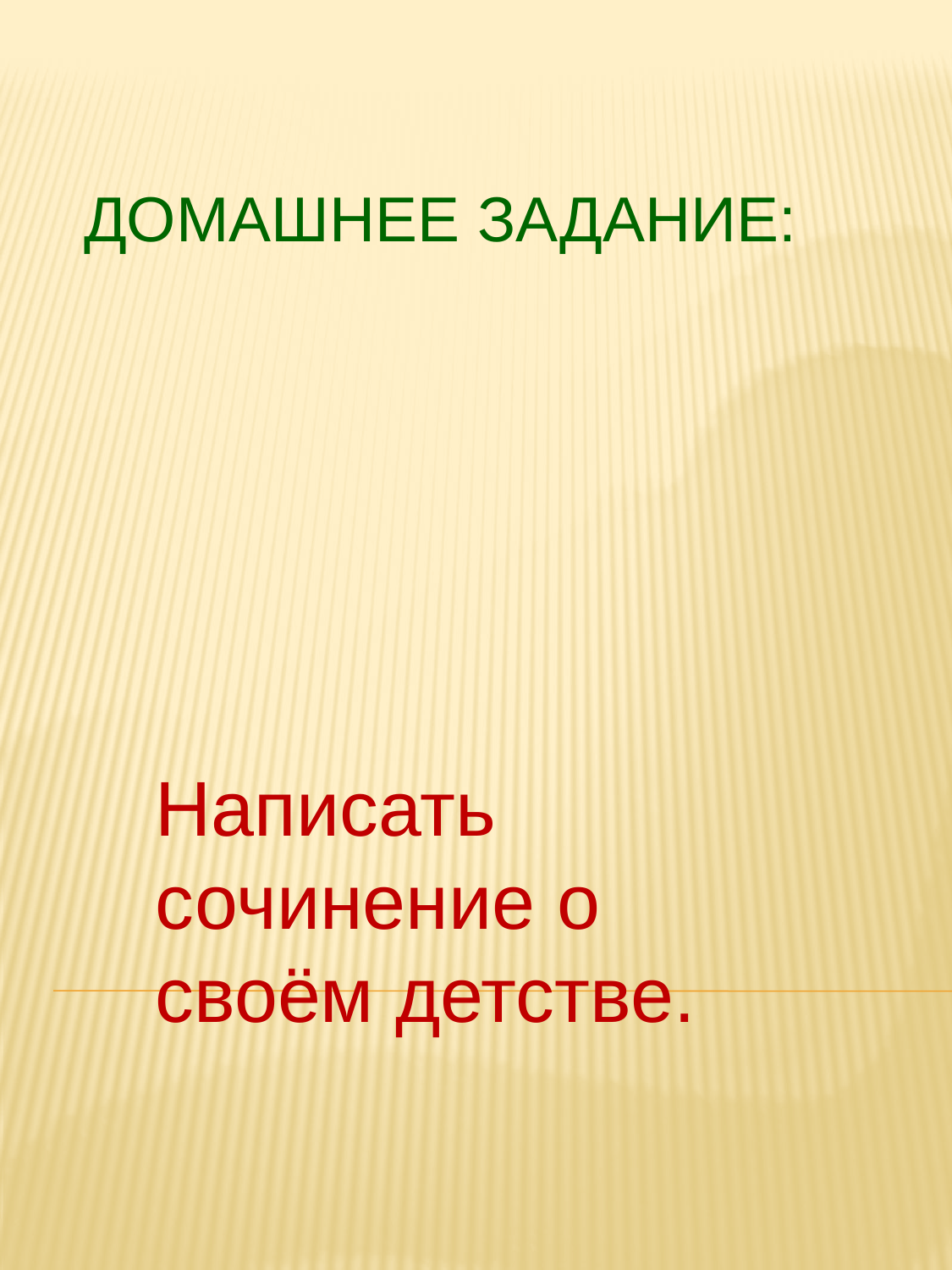

# Домашнее задание:
Написать сочинение о своём детстве.